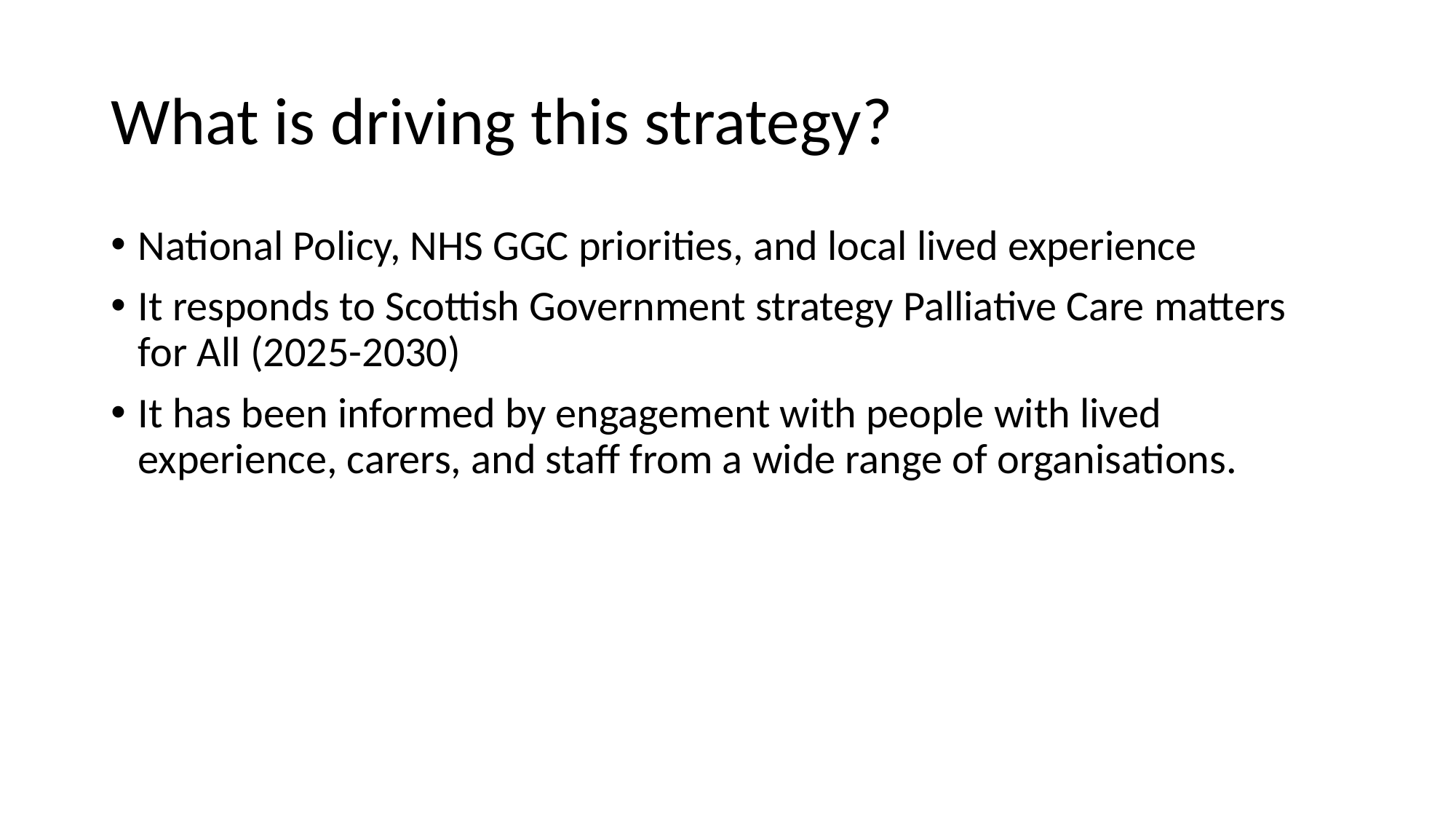

# What is driving this strategy?
National Policy, NHS GGC priorities, and local lived experience
It responds to Scottish Government strategy Palliative Care matters for All (2025-2030)
It has been informed by engagement with people with lived experience, carers, and staff from a wide range of organisations.